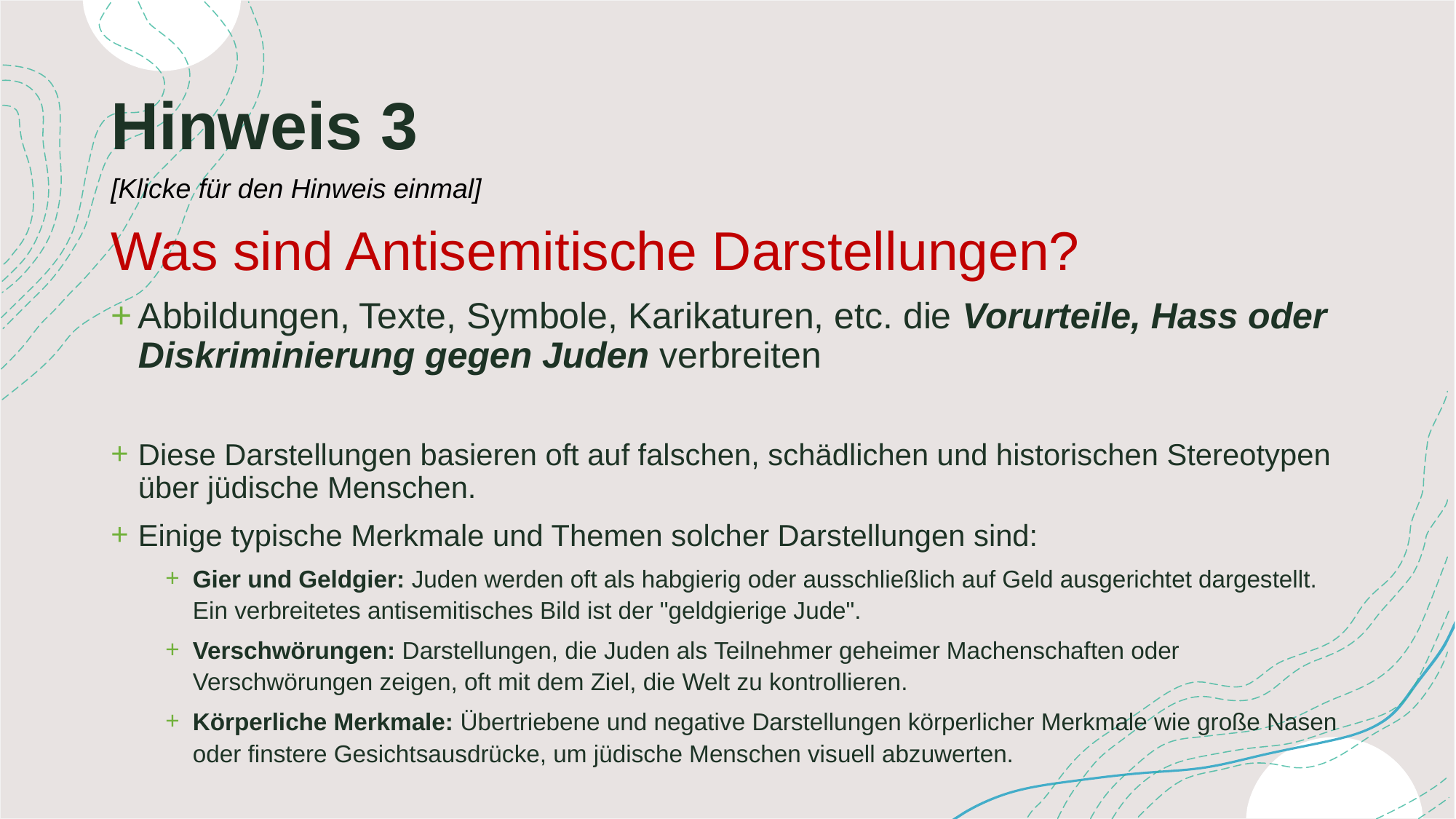

# Hinweis 3
[Klicke für den Hinweis einmal]
Was sind Antisemitische Darstellungen?
Abbildungen, Texte, Symbole, Karikaturen, etc. die Vorurteile, Hass oder Diskriminierung gegen Juden verbreiten

Diese Darstellungen basieren oft auf falschen, schädlichen und historischen Stereotypen über jüdische Menschen.
Einige typische Merkmale und Themen solcher Darstellungen sind:
Gier und Geldgier: Juden werden oft als habgierig oder ausschließlich auf Geld ausgerichtet dargestellt. Ein verbreitetes antisemitisches Bild ist der "geldgierige Jude".
Verschwörungen: Darstellungen, die Juden als Teilnehmer geheimer Machenschaften oder Verschwörungen zeigen, oft mit dem Ziel, die Welt zu kontrollieren.
Körperliche Merkmale: Übertriebene und negative Darstellungen körperlicher Merkmale wie große Nasen oder finstere Gesichtsausdrücke, um jüdische Menschen visuell abzuwerten.